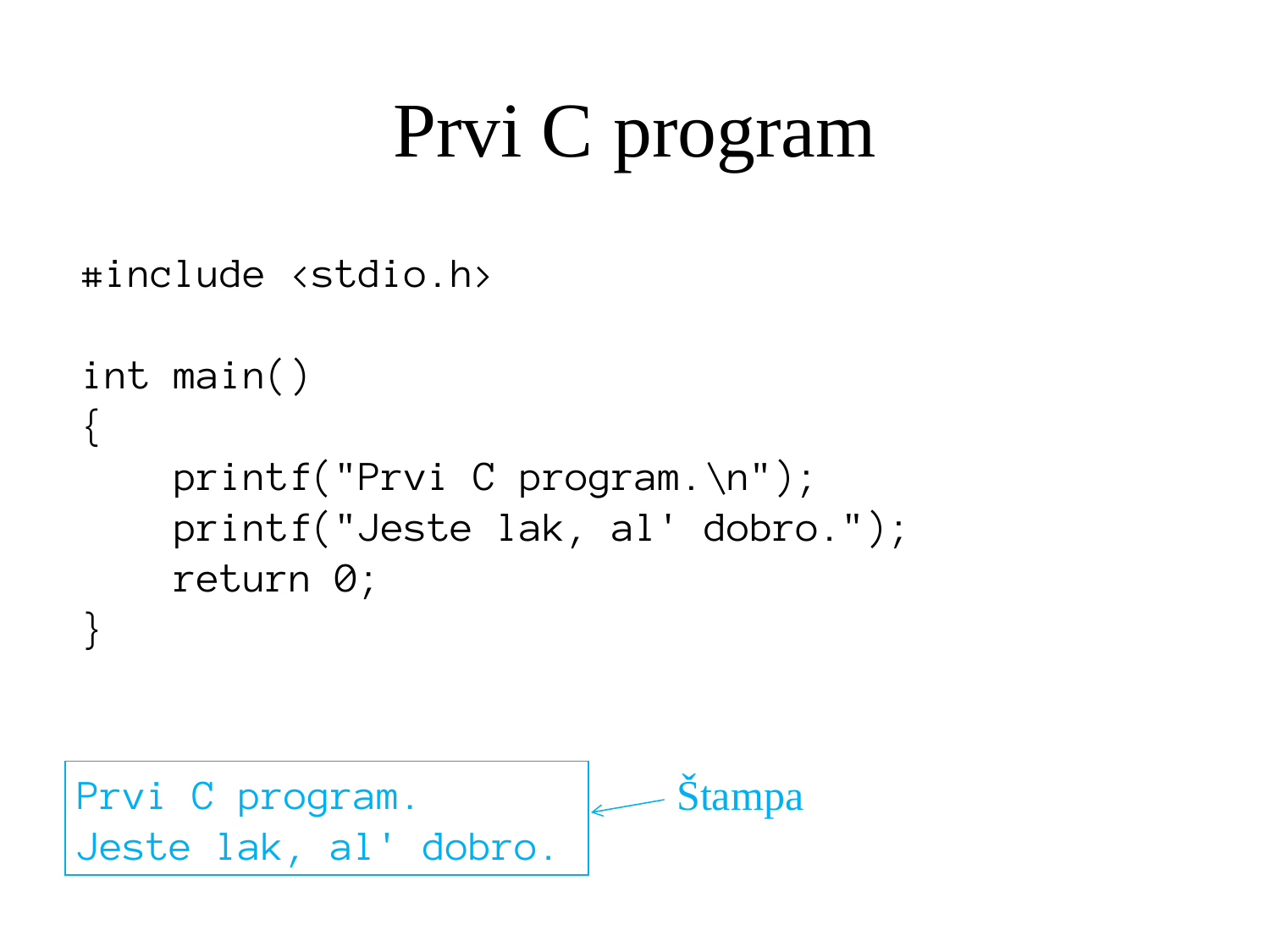

# Prvi C program
#include <stdio.h>

int main()
{
    printf("Prvi C program.\n");
    printf("Jeste lak, al' dobro.");
    return 0;
}
Prvi C program.
Jeste lak, al' dobro.
Štampa